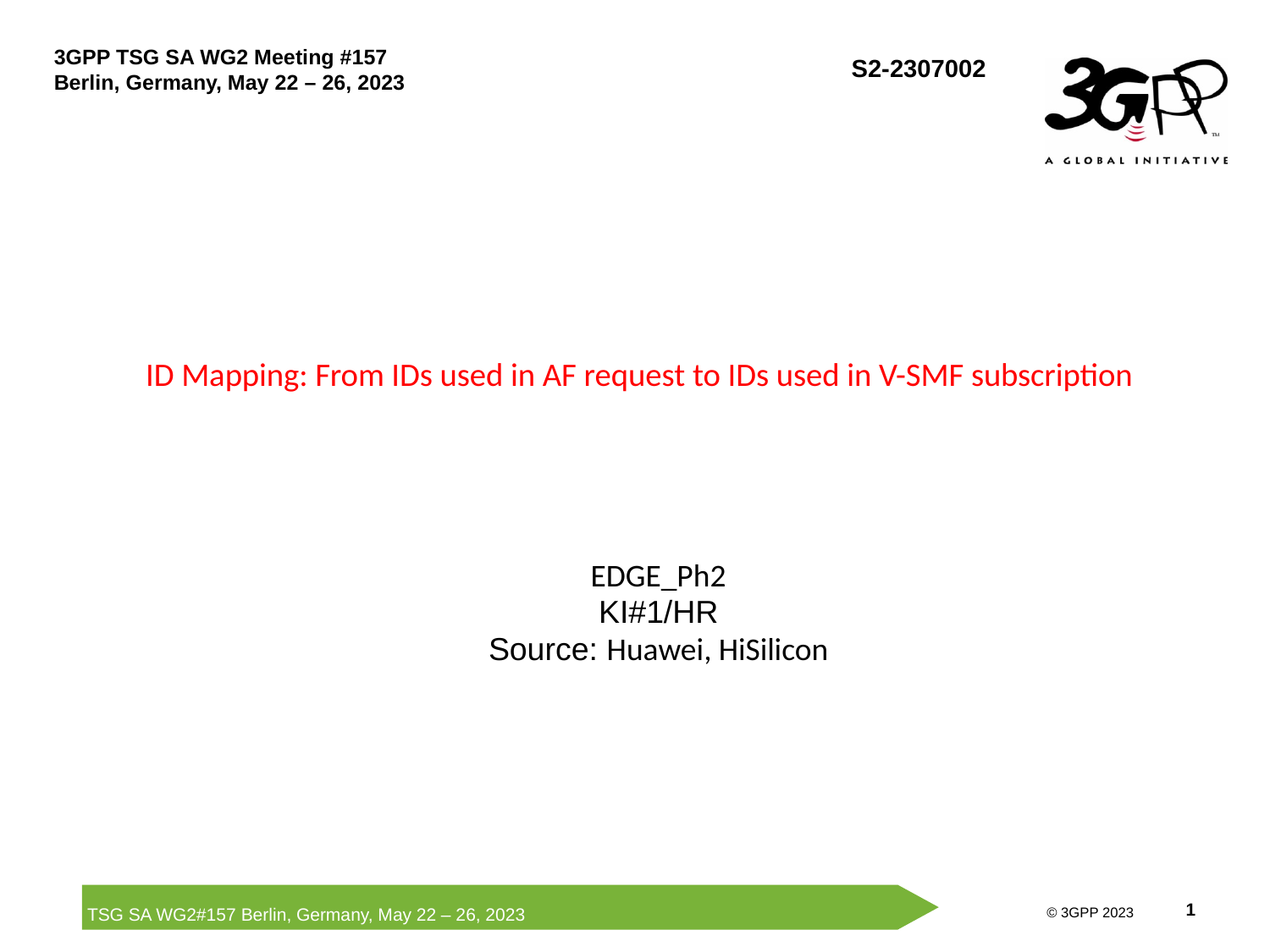

# ID Mapping: From IDs used in AF request to IDs used in V-SMF subscription
EDGE_Ph2
KI#1/HR
Source: Huawei, HiSilicon